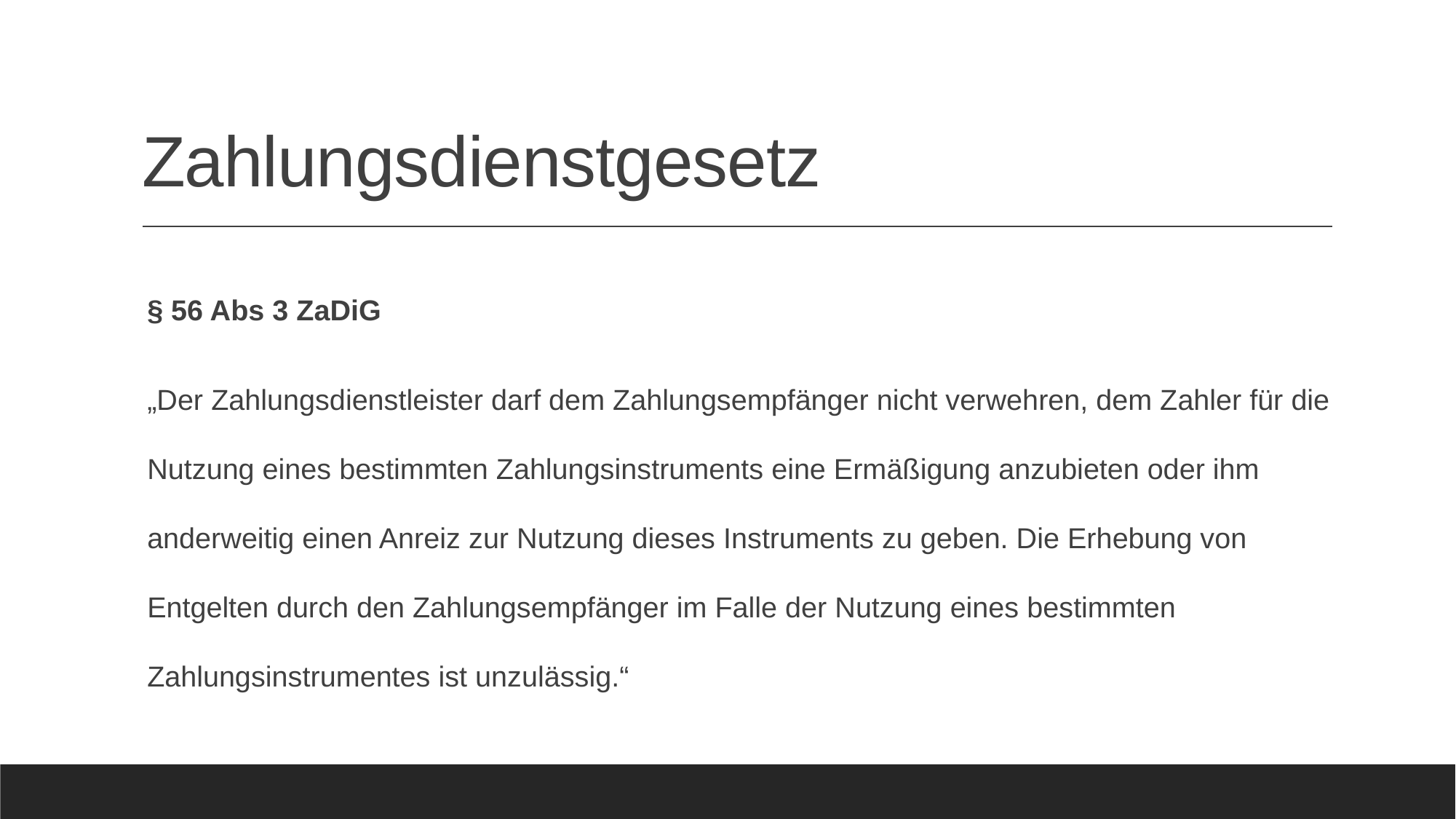

# Zahlungsdienstgesetz
§ 56 Abs 3 ZaDiG
„Der Zahlungsdienstleister darf dem Zahlungsempfänger nicht verwehren, dem Zahler für die Nutzung eines bestimmten Zahlungsinstruments eine Ermäßigung anzubieten oder ihm anderweitig einen Anreiz zur Nutzung dieses Instruments zu geben. Die Erhebung von Entgelten durch den Zahlungsempfänger im Falle der Nutzung eines bestimmten Zahlungsinstrumentes ist unzulässig.“